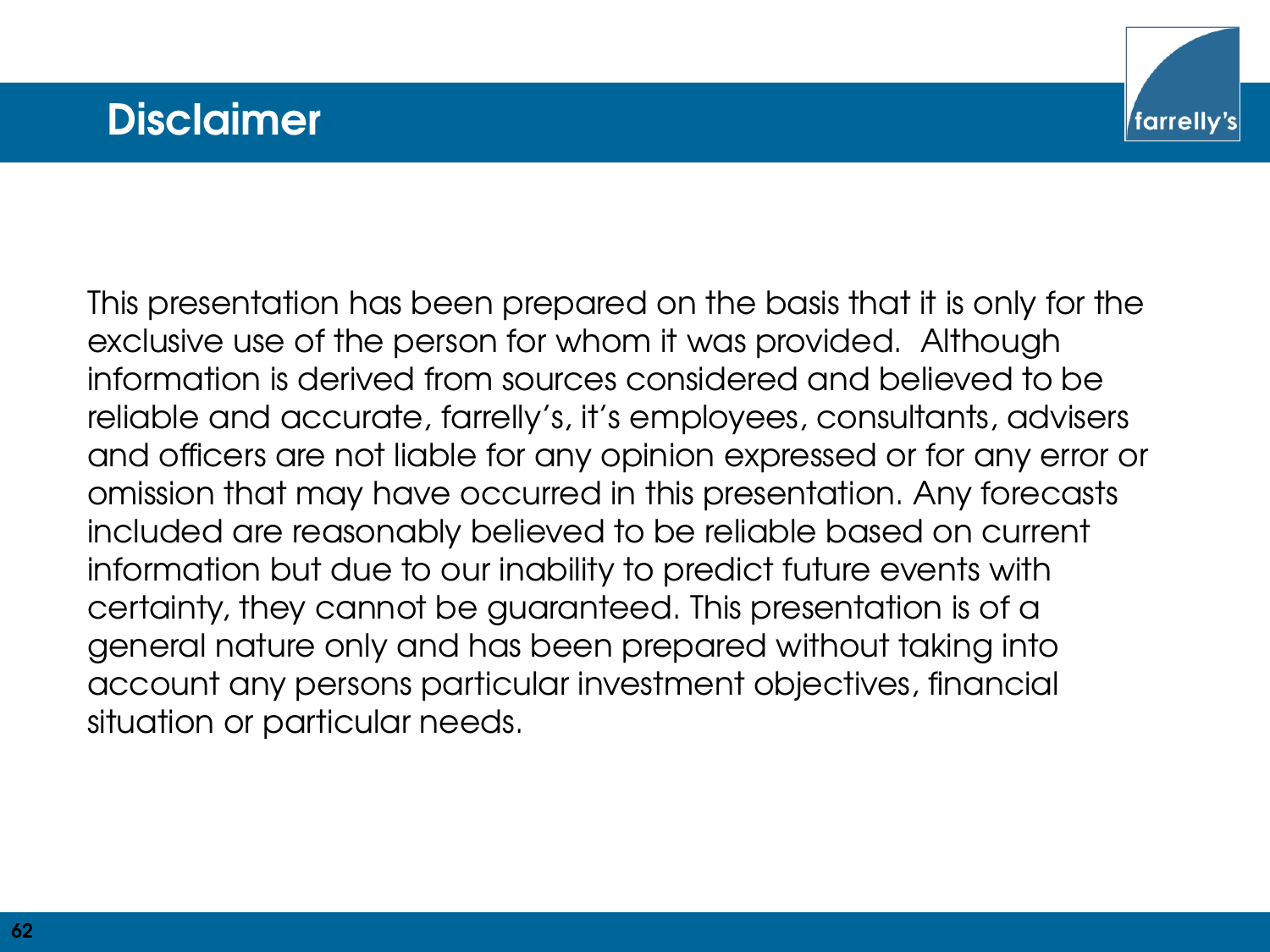

Disclaimer
This presentation has been prepared on the basis that it is only for the exclusive use of the person for whom it was provided.  Although information is derived from sources considered and believed to be reliable and accurate, farrelly’s, it’s employees, consultants, advisers and officers are not liable for any opinion expressed or for any error or omission that may have occurred in this presentation. Any forecasts included are reasonably believed to be reliable based on current information but due to our inability to predict future events with certainty, they cannot be guaranteed. This presentation is of a general nature only and has been prepared without taking into account any persons particular investment objectives, financial situation or particular needs.

62